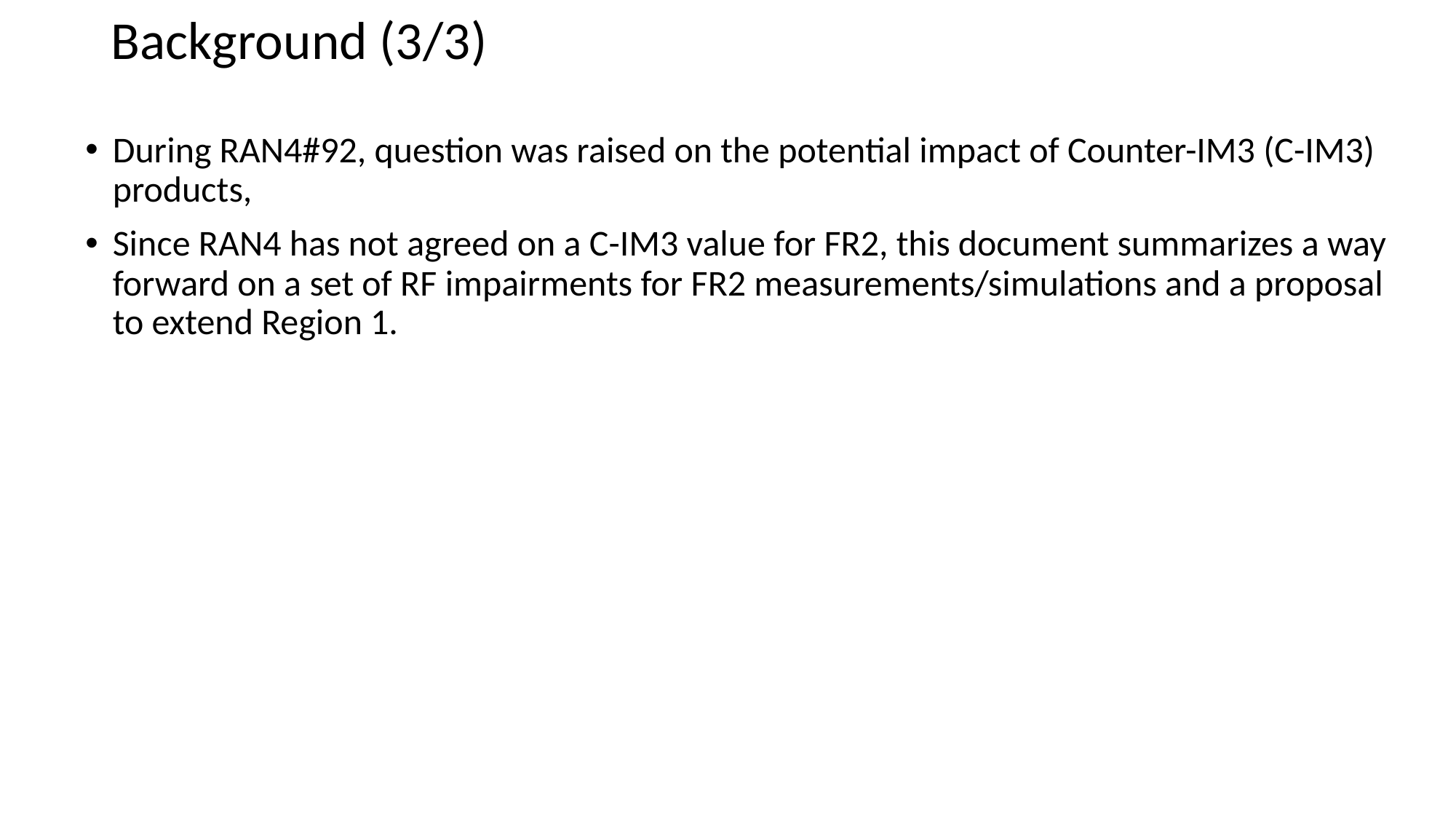

# Background (3/3)
During RAN4#92, question was raised on the potential impact of Counter-IM3 (C-IM3) products,
Since RAN4 has not agreed on a C-IM3 value for FR2, this document summarizes a way forward on a set of RF impairments for FR2 measurements/simulations and a proposal to extend Region 1.